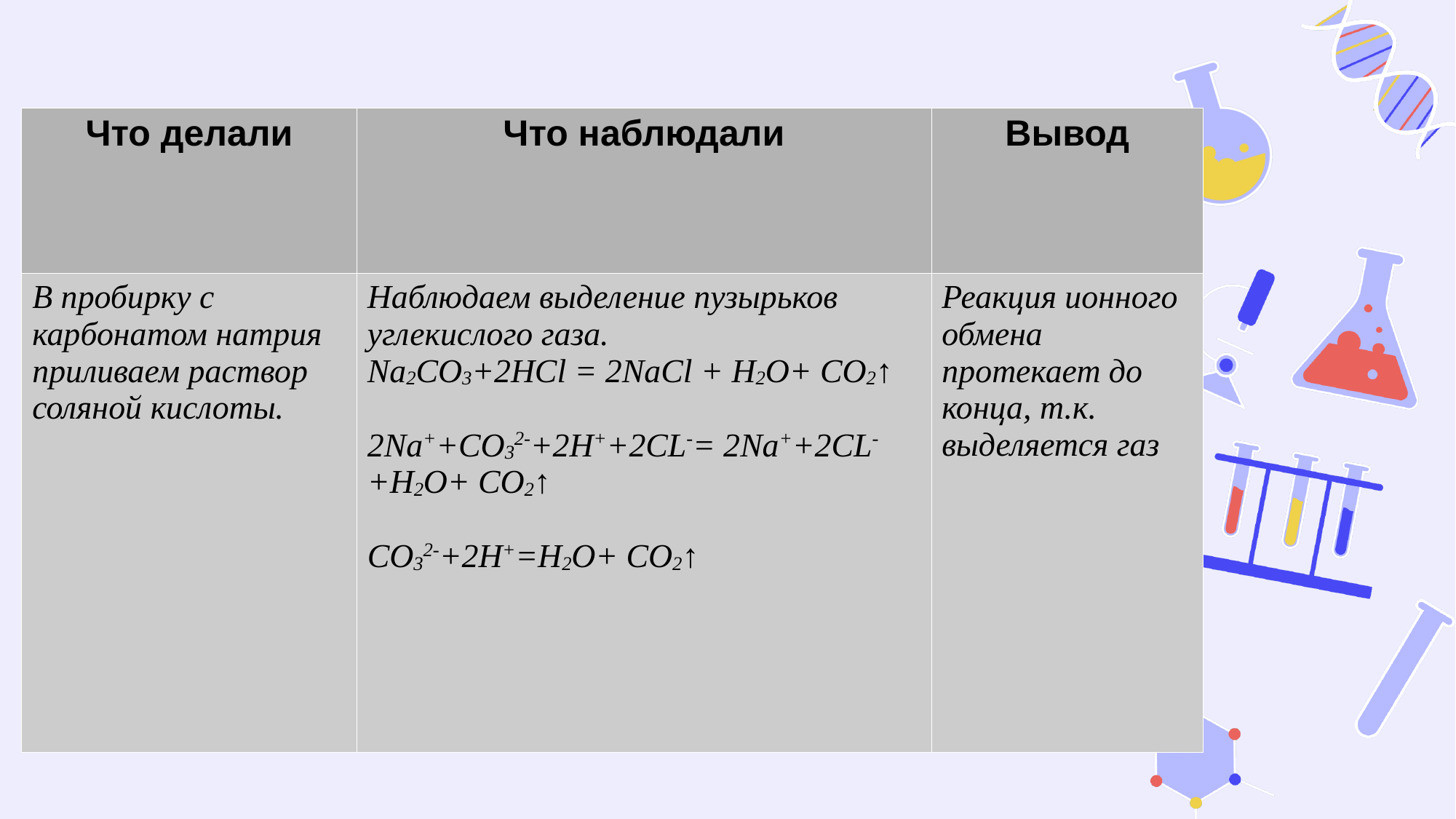

| Что делали | Что наблюдали | Вывод |
| --- | --- | --- |
| В пробирку с карбонатом натрия приливаем раствор соляной кислоты. | Наблюдаем выделение пузырьков углекислого газа. Na2CO3+2HCl = 2NaCl + H2O+ CO2↑ 2Na++CO32-+2H++2CL-= 2Na++2CL-+H2O+ CO2↑ CO32-+2H+=H2O+ CO2↑ | Реакция ионного обмена протекает до конца, т.к. выделяется газ |